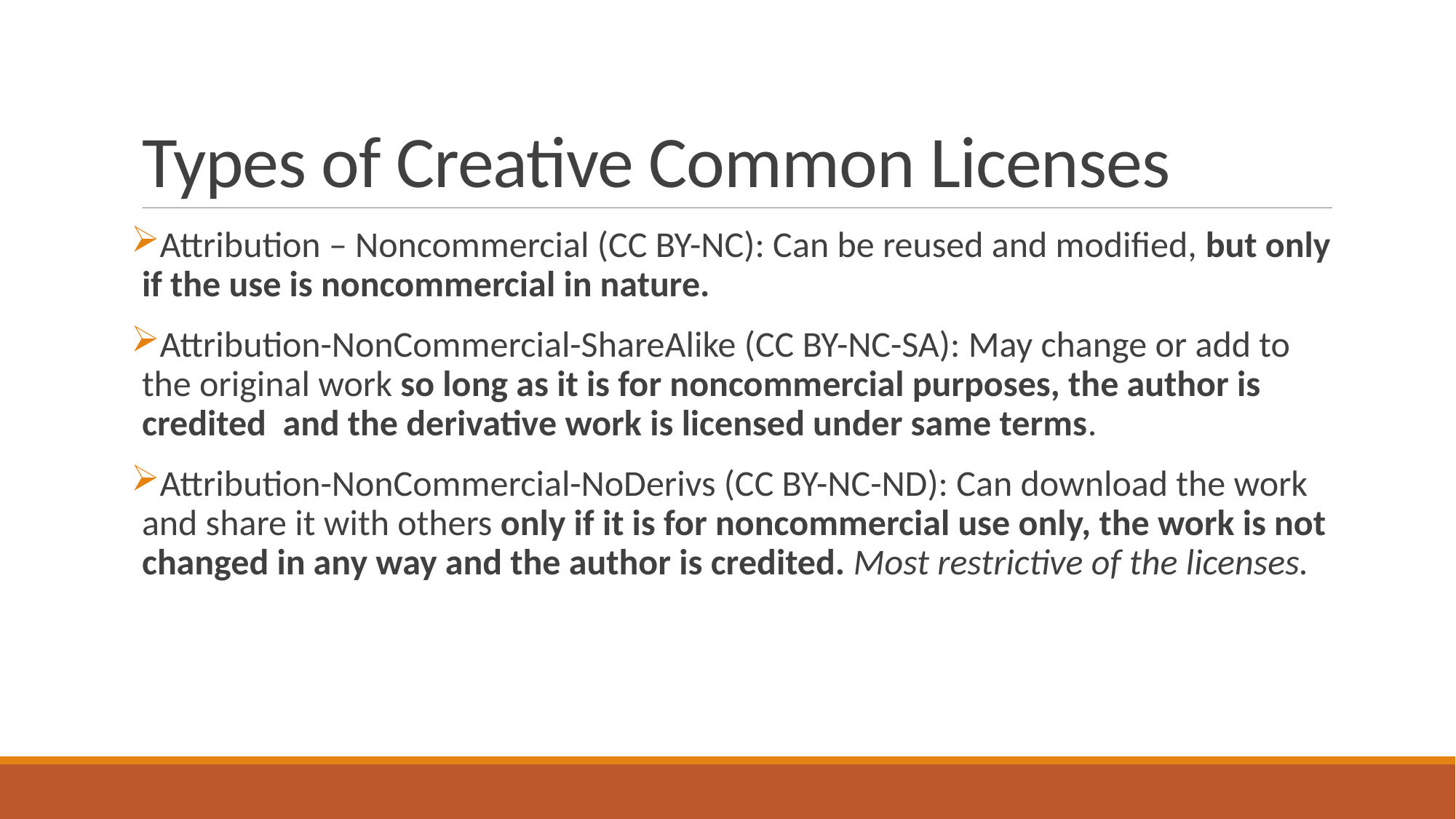

# Types of Creative Common Licenses
Attribution – Noncommercial (CC BY-NC): Can be reused and modified, but only if the use is noncommercial in nature.
Attribution-NonCommercial-ShareAlike (CC BY-NC-SA): May change or add to the original work so long as it is for noncommercial purposes, the author is credited  and the derivative work is licensed under same terms.
Attribution-NonCommercial-NoDerivs (CC BY-NC-ND): Can download the work and share it with others only if it is for noncommercial use only, the work is not changed in any way and the author is credited. Most restrictive of the licenses.